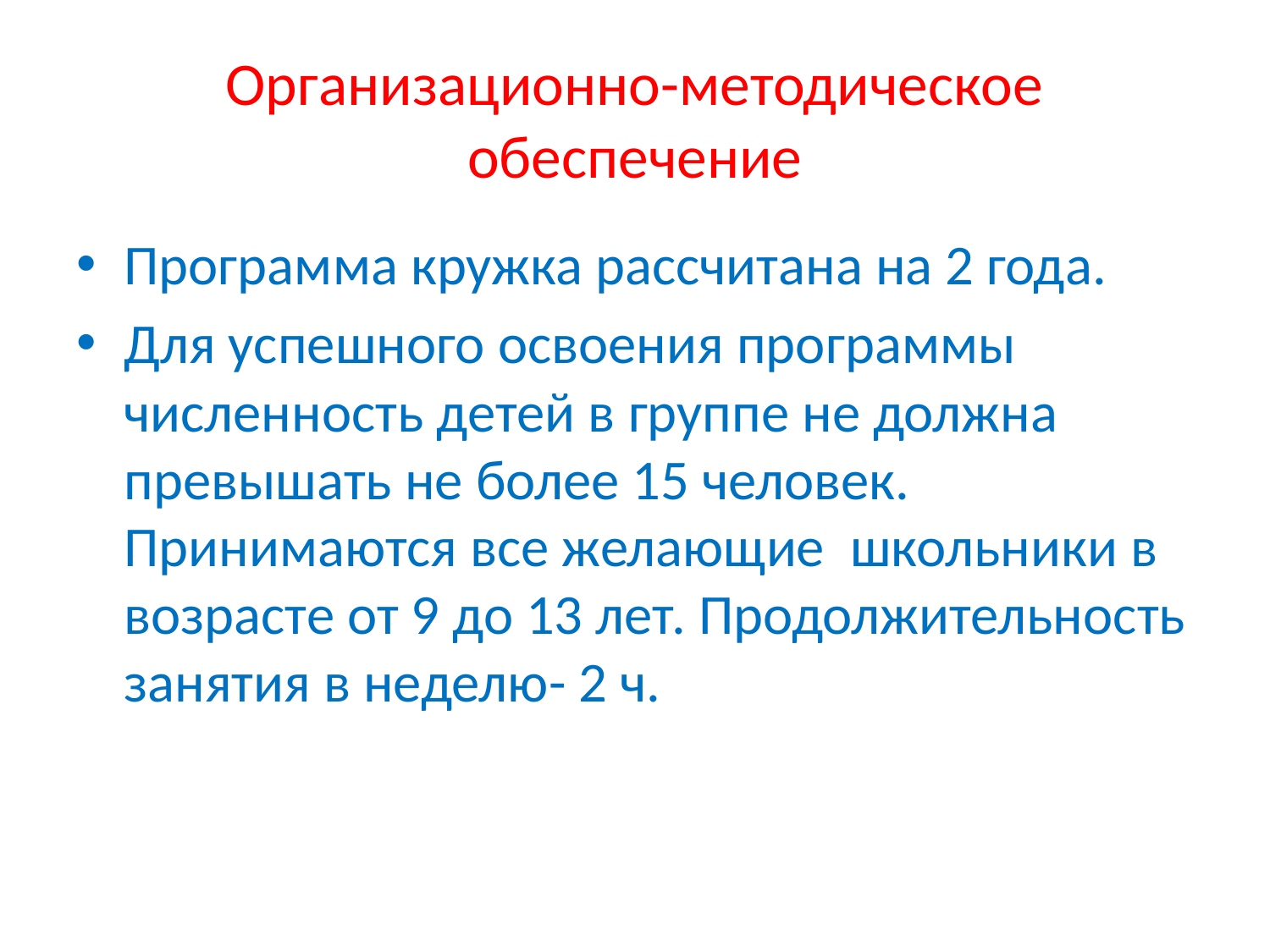

# Организационно-методическое обеспечение
Программа кружка рассчитана на 2 года.
Для успешного освоения программы численность детей в группе не должна превышать не более 15 человек. Принимаются все желающие  школьники в возрасте от 9 до 13 лет. Продолжительность занятия в неделю- 2 ч.